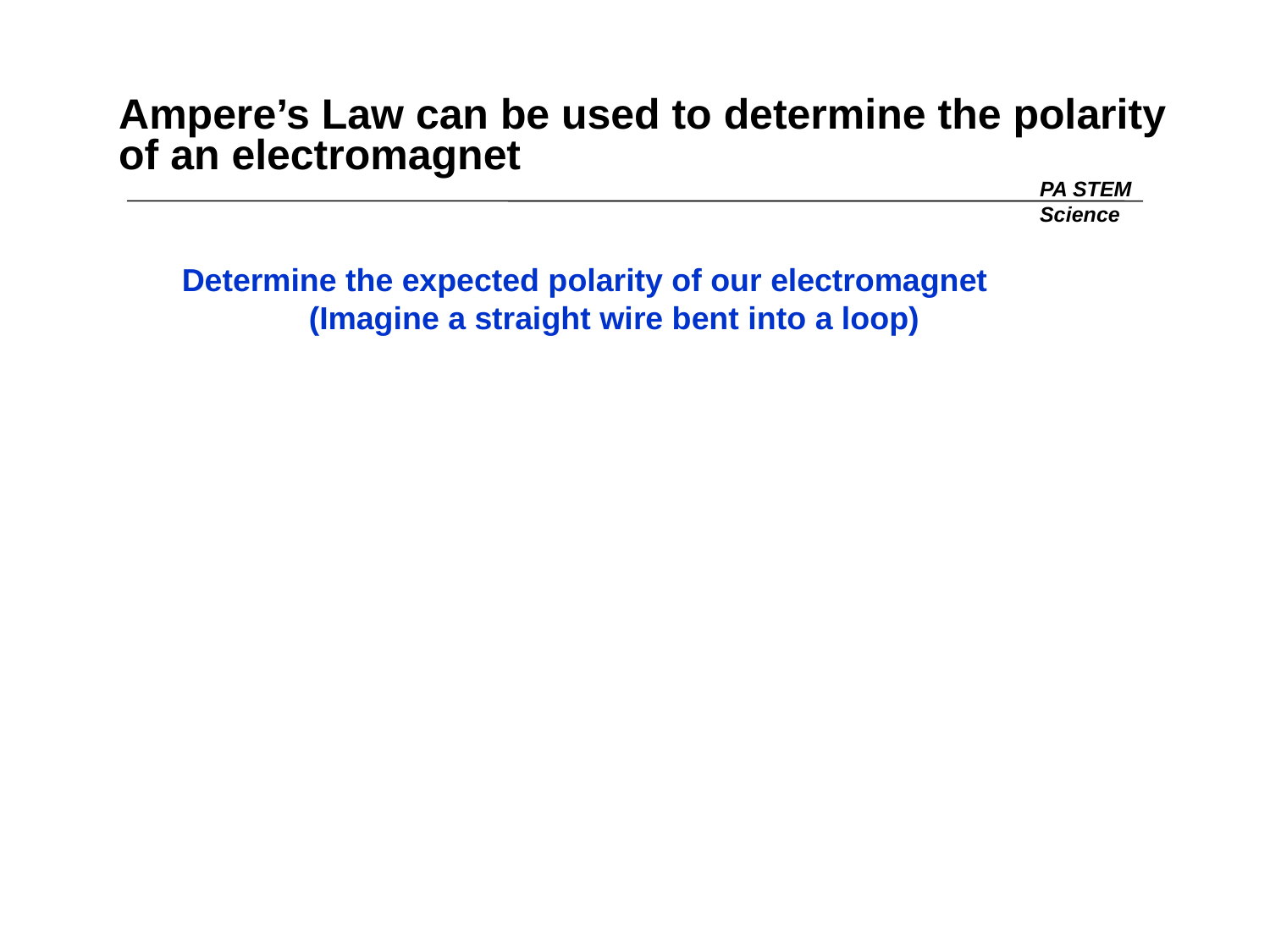

# Ampere’s Law can be used to determine the polarity of an electromagnet
PA STEM
Science

Determine the expected polarity of our electromagnet
	(Imagine a straight wire bent into a loop)